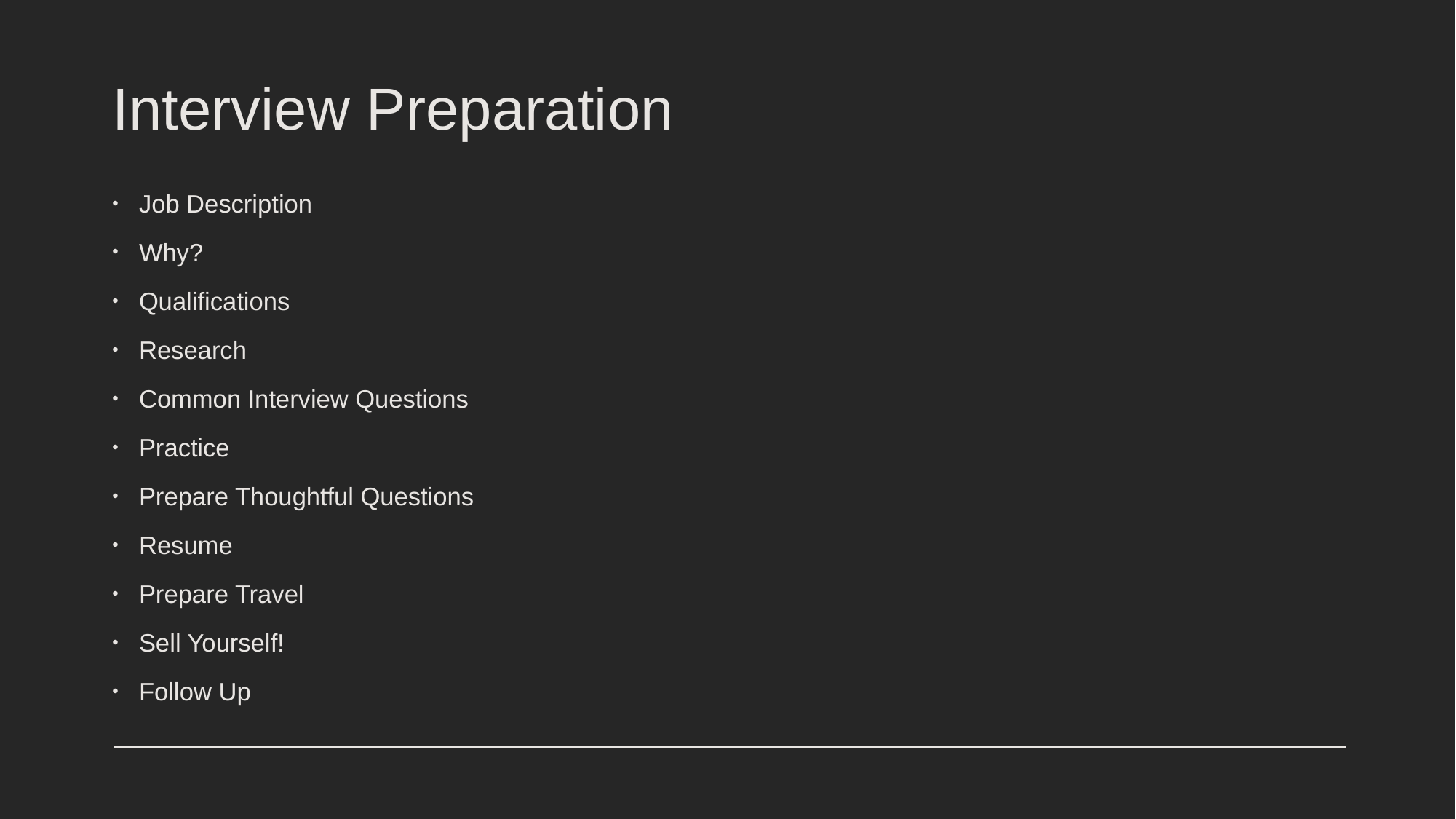

# Interview Preparation
Job Description
Why?
Qualifications
Research
Common Interview Questions
Practice
Prepare Thoughtful Questions
Resume
Prepare Travel
Sell Yourself!
Follow Up